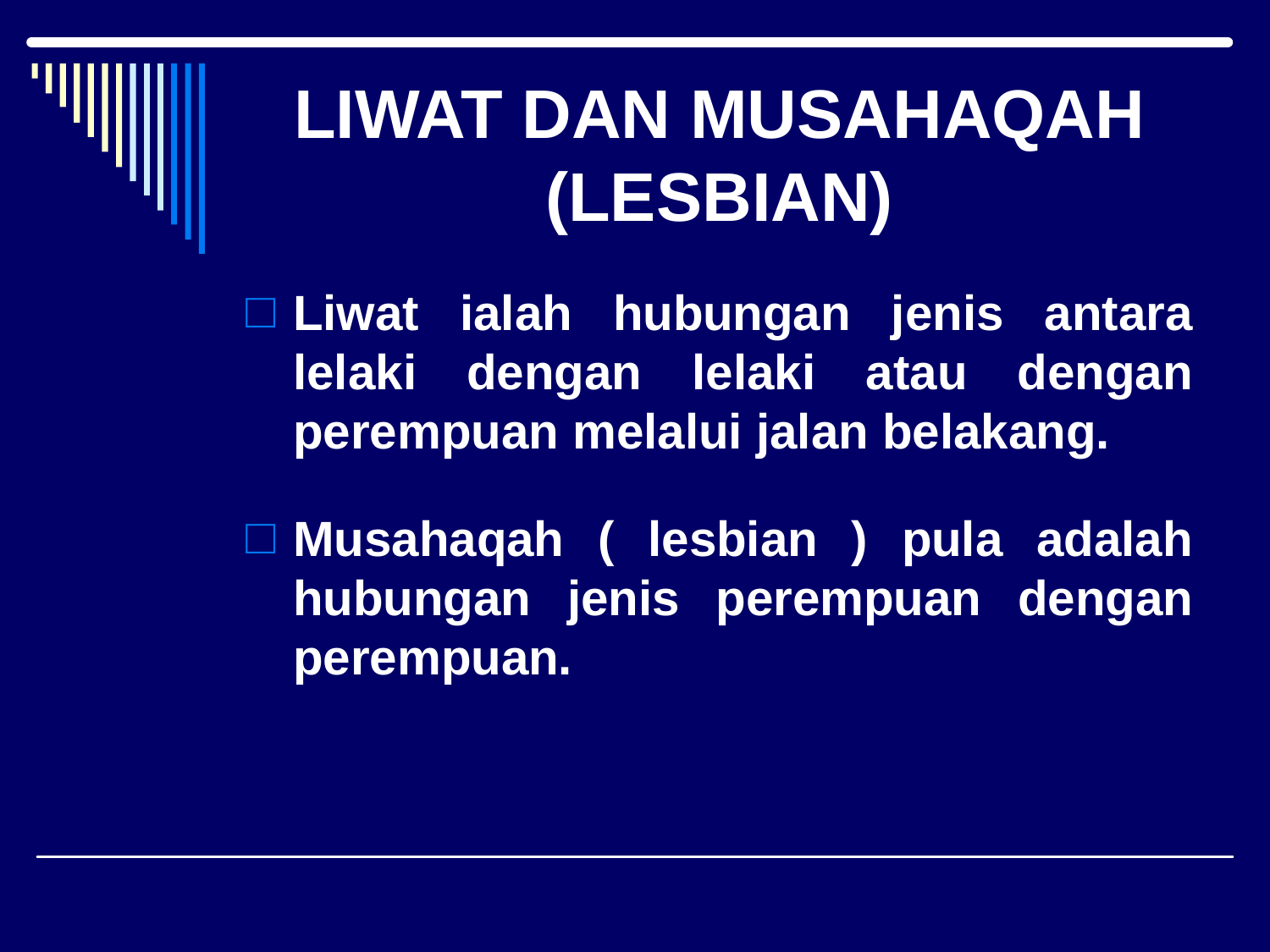

# LIWAT DAN MUSAHAQAH (LESBIAN)
Liwat ialah hubungan jenis antara lelaki dengan lelaki atau dengan perempuan melalui jalan belakang.

Musahaqah ( lesbian ) pula adalah hubungan jenis perempuan dengan perempuan.